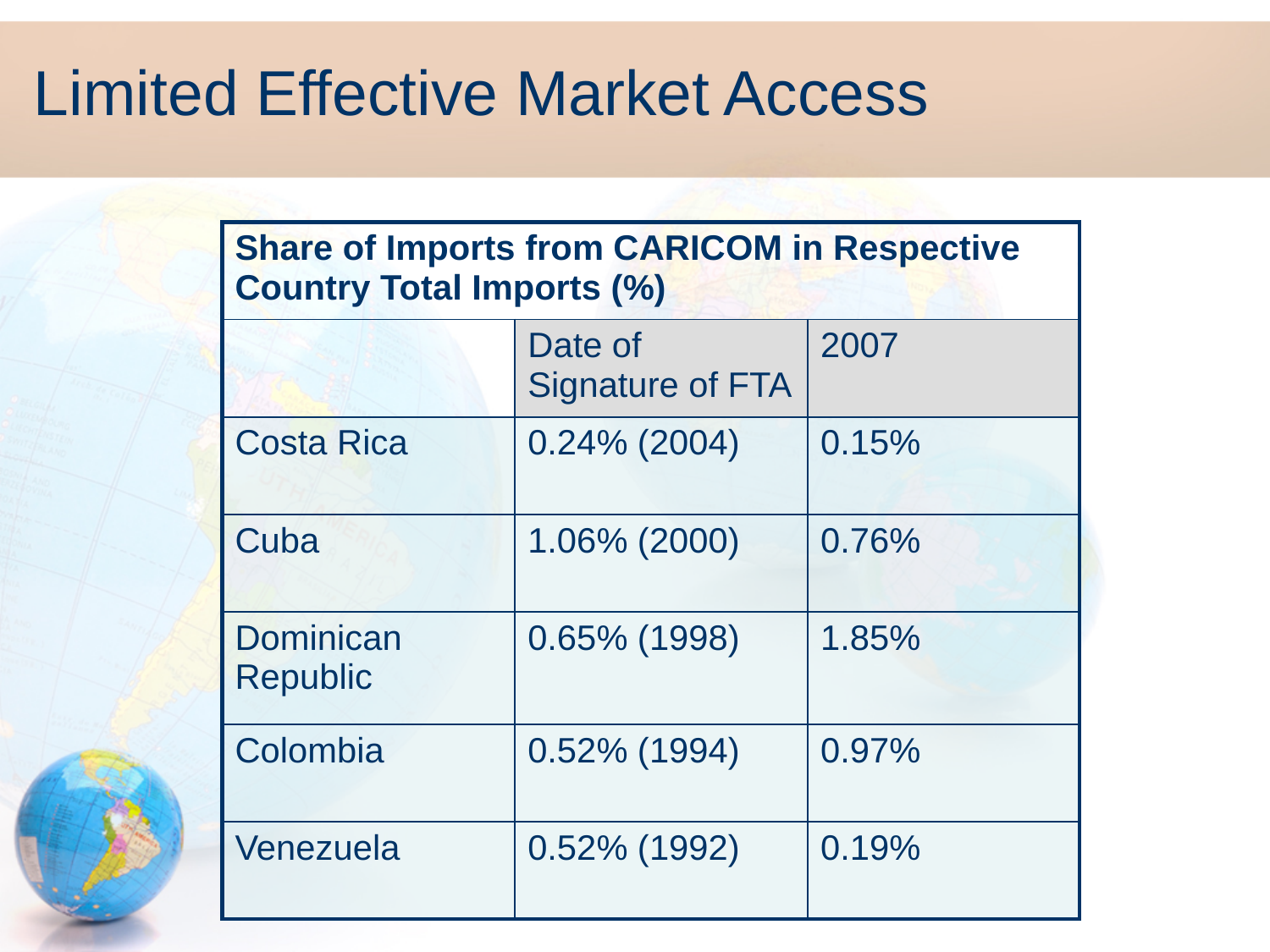

# Limited Effective Market Access
| Share of Imports from CARICOM in Respective Country Total Imports (%) |  |  |
| --- | --- | --- |
|  | Date of Signature of FTA | 2007 |
| Costa Rica | 0.24% (2004) | 0.15% |
| Cuba | 1.06% (2000) | 0.76% |
| Dominican Republic | 0.65% (1998) | 1.85% |
| Colombia | 0.52% (1994) | 0.97% |
| Venezuela | 0.52% (1992) | 0.19% |